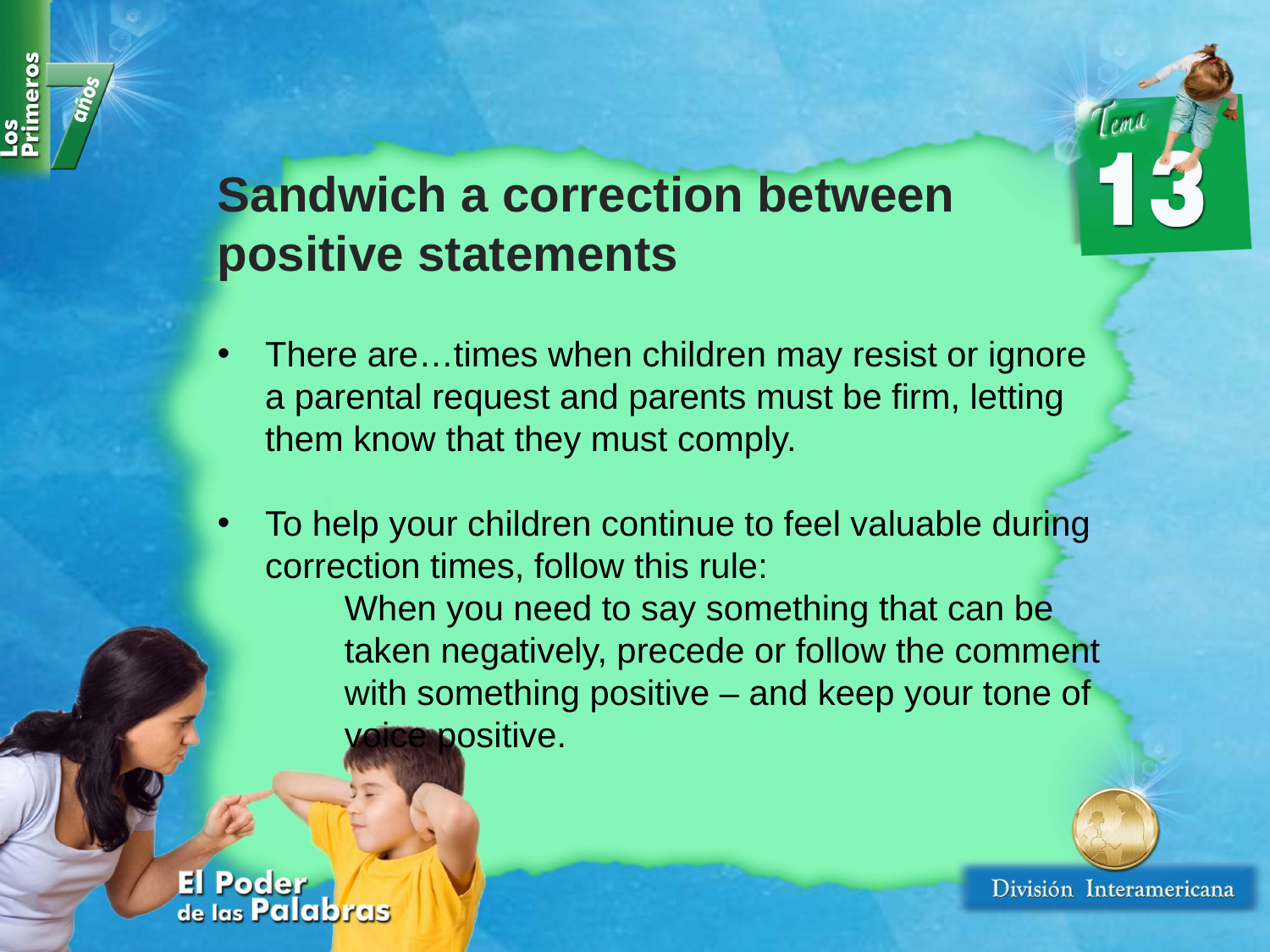

Sandwich a correction between positive statements

There are…times when children may resist or ignore a parental request and parents must be firm, letting them know that they must comply.

To help your children continue to feel valuable during correction times, follow this rule:
When you need to say something that can be taken negatively, precede or follow the comment with something positive – and keep your tone of voice positive.